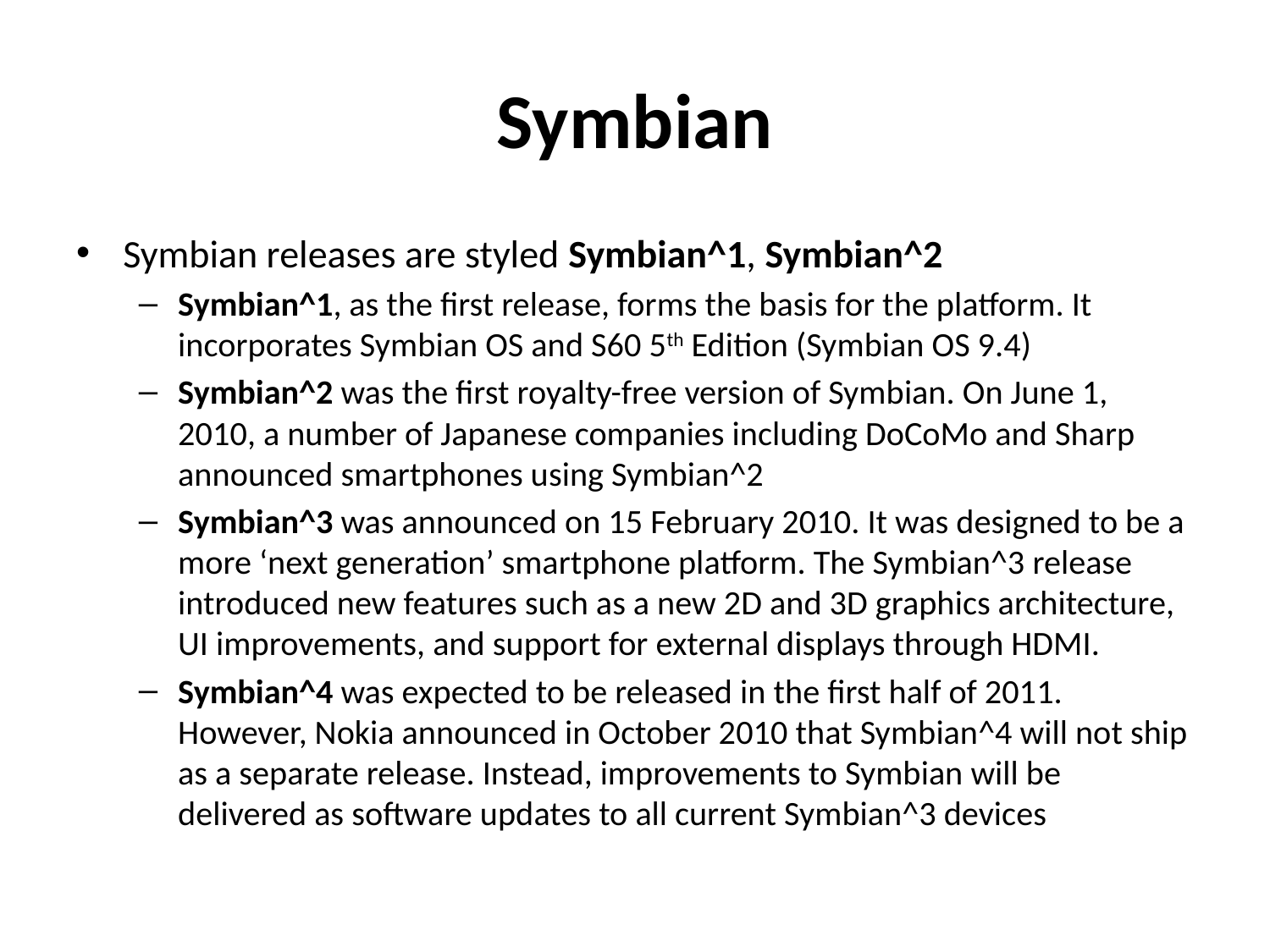

# Symbian
Symbian releases are styled Symbian^1, Symbian^2
Symbian^1, as the first release, forms the basis for the platform. It incorporates Symbian OS and S60 5th Edition (Symbian OS 9.4)
Symbian^2 was the first royalty-free version of Symbian. On June 1, 2010, a number of Japanese companies including DoCoMo and Sharp announced smartphones using Symbian^2
Symbian^3 was announced on 15 February 2010. It was designed to be a more ‘next generation’ smartphone platform. The Symbian^3 release introduced new features such as a new 2D and 3D graphics architecture, UI improvements, and support for external displays through HDMI.
Symbian^4 was expected to be released in the first half of 2011. However, Nokia announced in October 2010 that Symbian^4 will not ship as a separate release. Instead, improvements to Symbian will be delivered as software updates to all current Symbian^3 devices